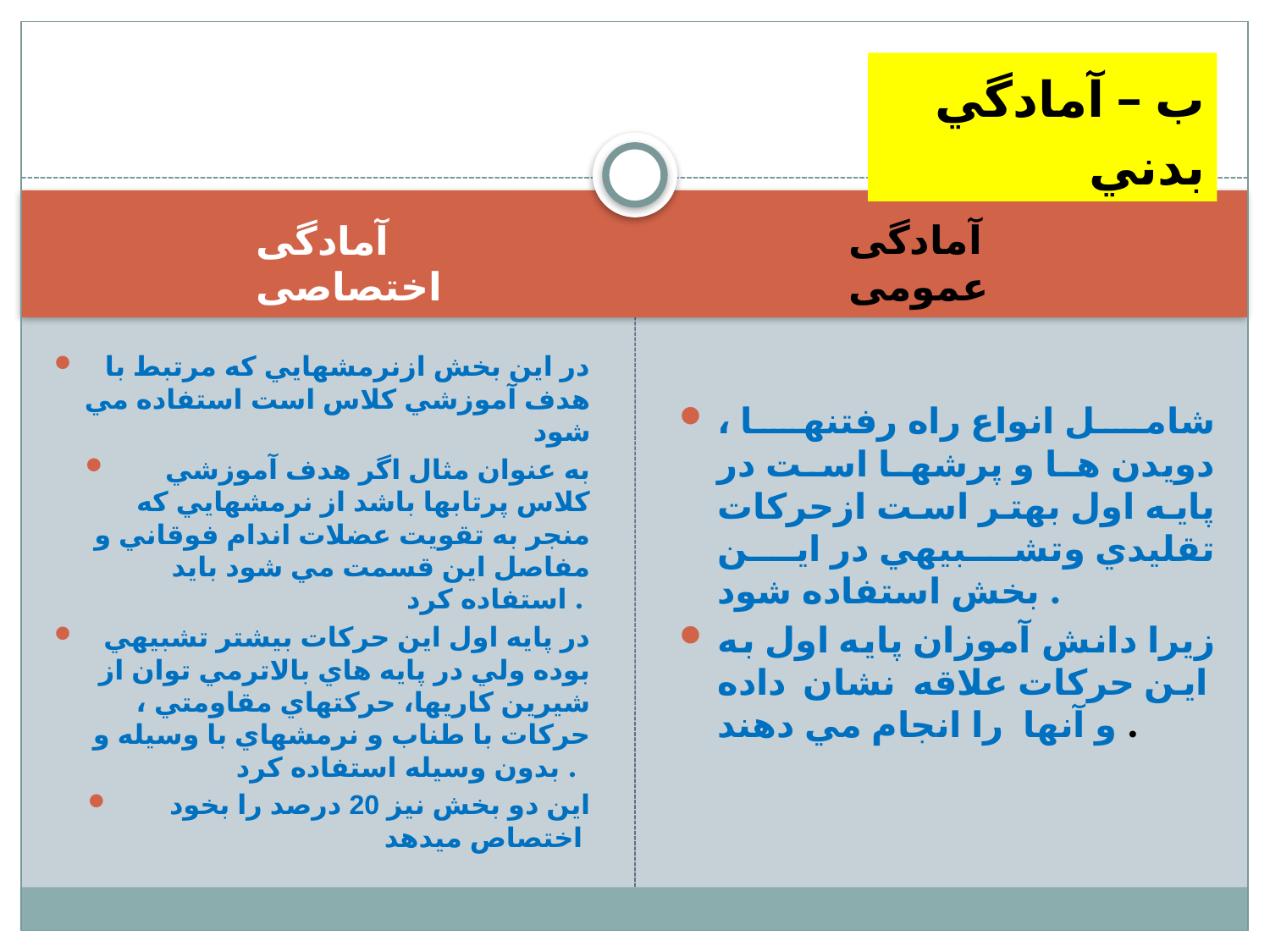

ب – آمادگي بدني
آمادگی اختصاصی
آمادگی عمومی
 در اين بخش ازنرمشهايي كه مرتبط با هدف آموزشي كلاس است استفاده مي شود
به عنوان مثال اگر هدف آموزشي كلاس پرتابها باشد از نرمشهايي كه منجر به تقويت عضلات اندام فوقاني و مفاصل اين قسمت مي شود بايد استفاده كرد .
در پايه اول اين حركات بيشتر تشبيهي بوده ولي در پايه هاي بالاترمي توان از شيرين كاريها، حركتهاي مقاومتي ، حركات با طناب و نرمشهاي با وسيله و بدون وسيله استفاده كرد .
اين دو بخش نيز 20 درصد را بخود اختصاص ميدهد

شامل انواع راه رفتنها ، دويدن ها و پرشها است در پايه اول بهتر است ازحركات تقليدي وتشبيهي در اين بخش استفاده شود .
زيرا دانش آموزان پايه اول به اين حركات علاقه نشان داده و آنها  را انجام مي دهند .